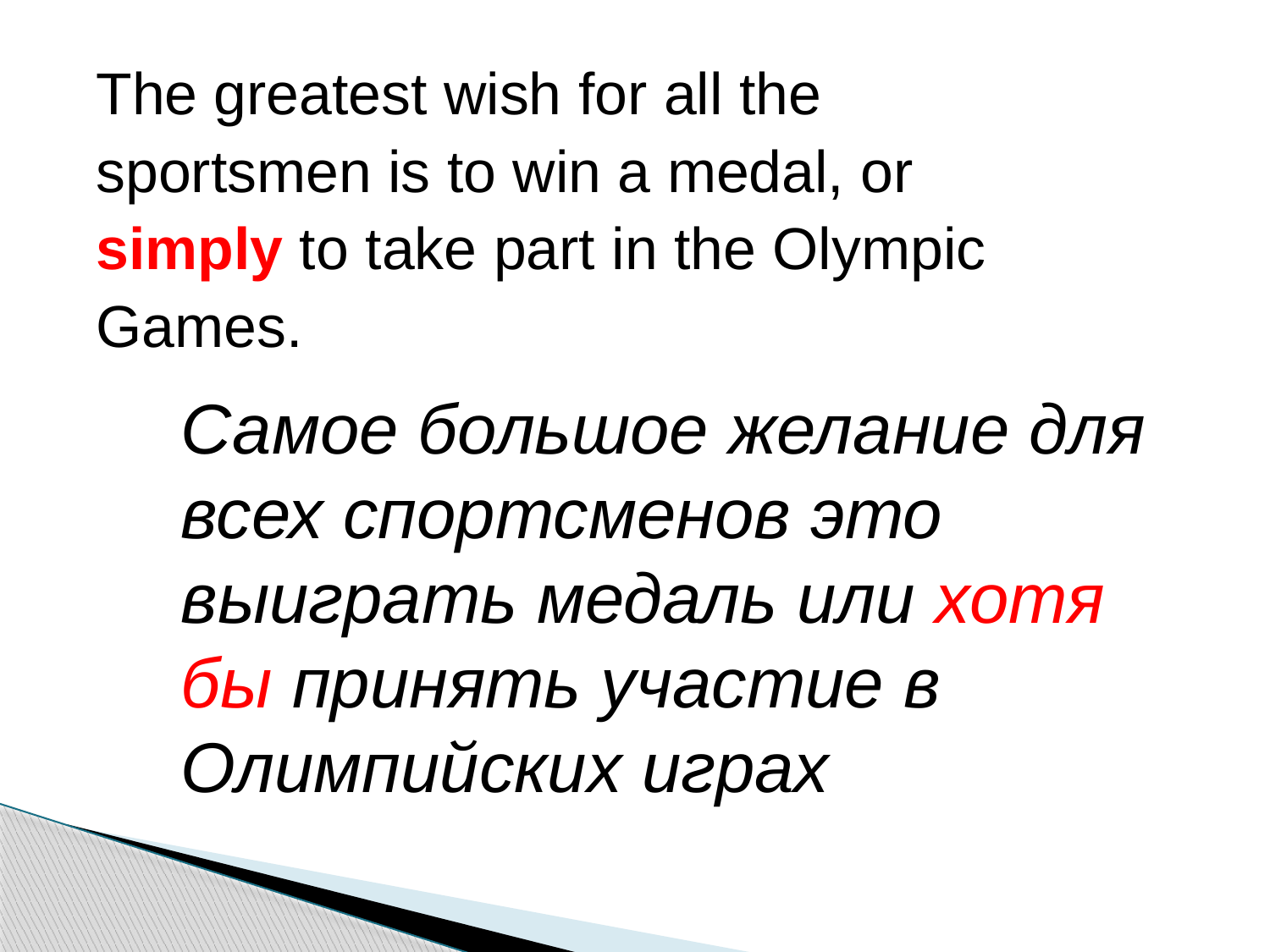

The greatest wish for all the
sportsmen is to win a medal, or
simply to take part in the Olympic
Games.

Самое большое желание для всех спортсменов это выиграть медаль или хотя бы принять участие в Олимпийских играх